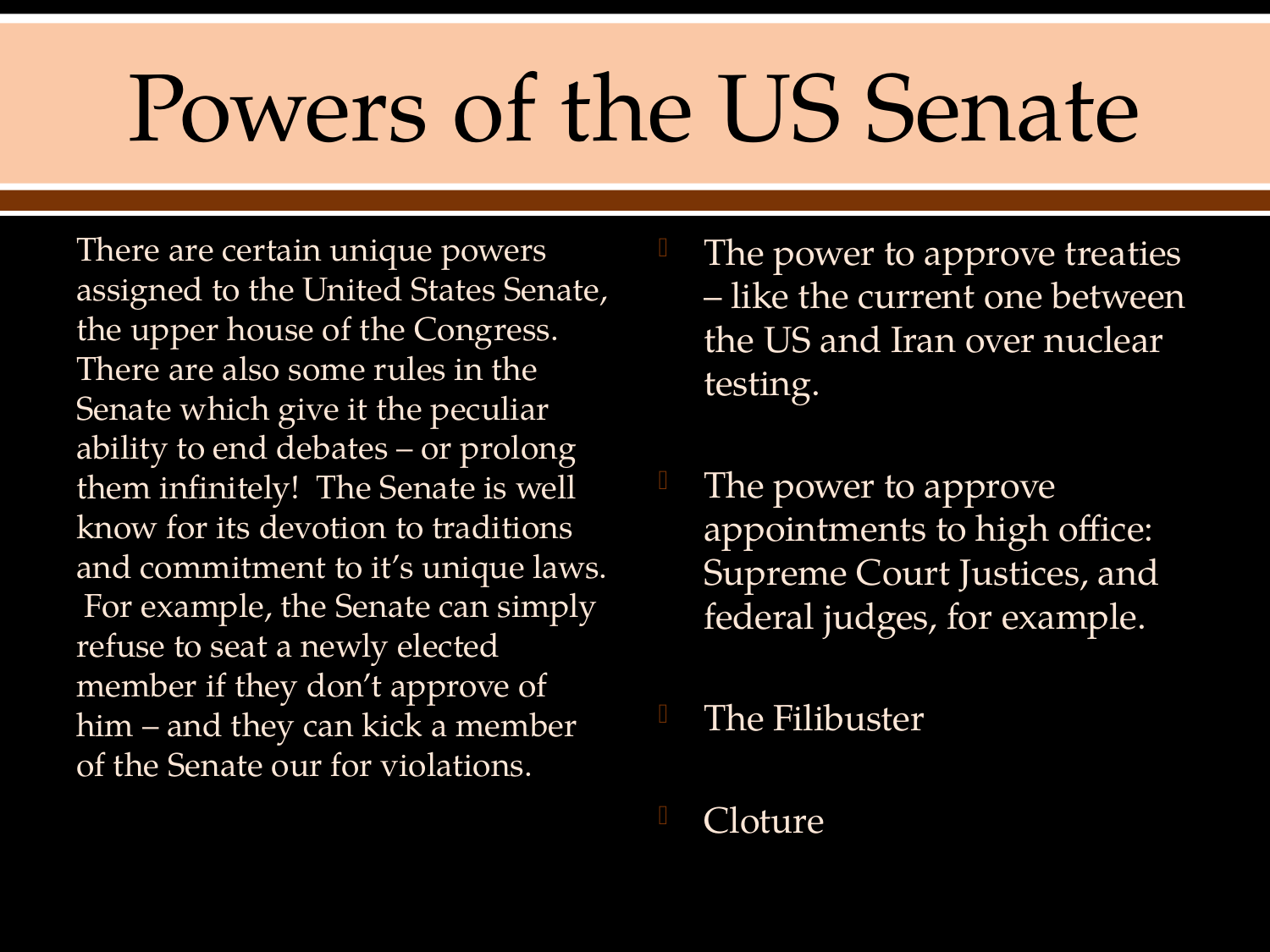

# Powers of the US Senate
There are certain unique powers assigned to the United States Senate, the upper house of the Congress. There are also some rules in the Senate which give it the peculiar ability to end debates – or prolong them infinitely!  The Senate is well know for its devotion to traditions and commitment to it’s unique laws.  For example, the Senate can simply refuse to seat a newly elected member if they don’t approve of him – and they can kick a member of the Senate our for violations.
The power to approve treaties – like the current one between the US and Iran over nuclear testing.

The power to approve appointments to high office: Supreme Court Justices, and federal judges, for example.

The Filibuster

Cloture